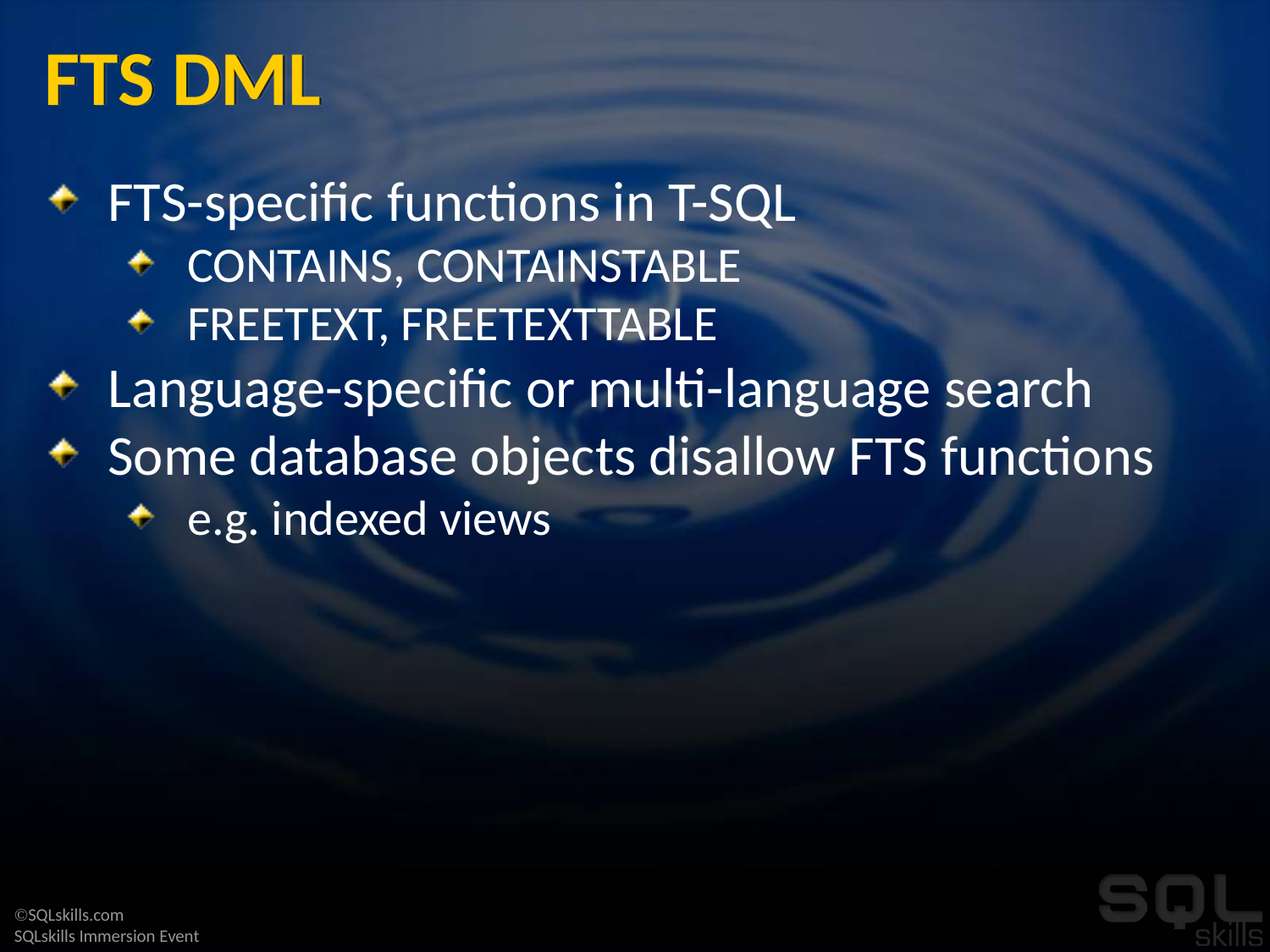

# FTS DML
FTS-specific functions in T-SQL
CONTAINS, CONTAINSTABLE
FREETEXT, FREETEXTTABLE
Language-specific or multi-language search
Some database objects disallow FTS functions
e.g. indexed views